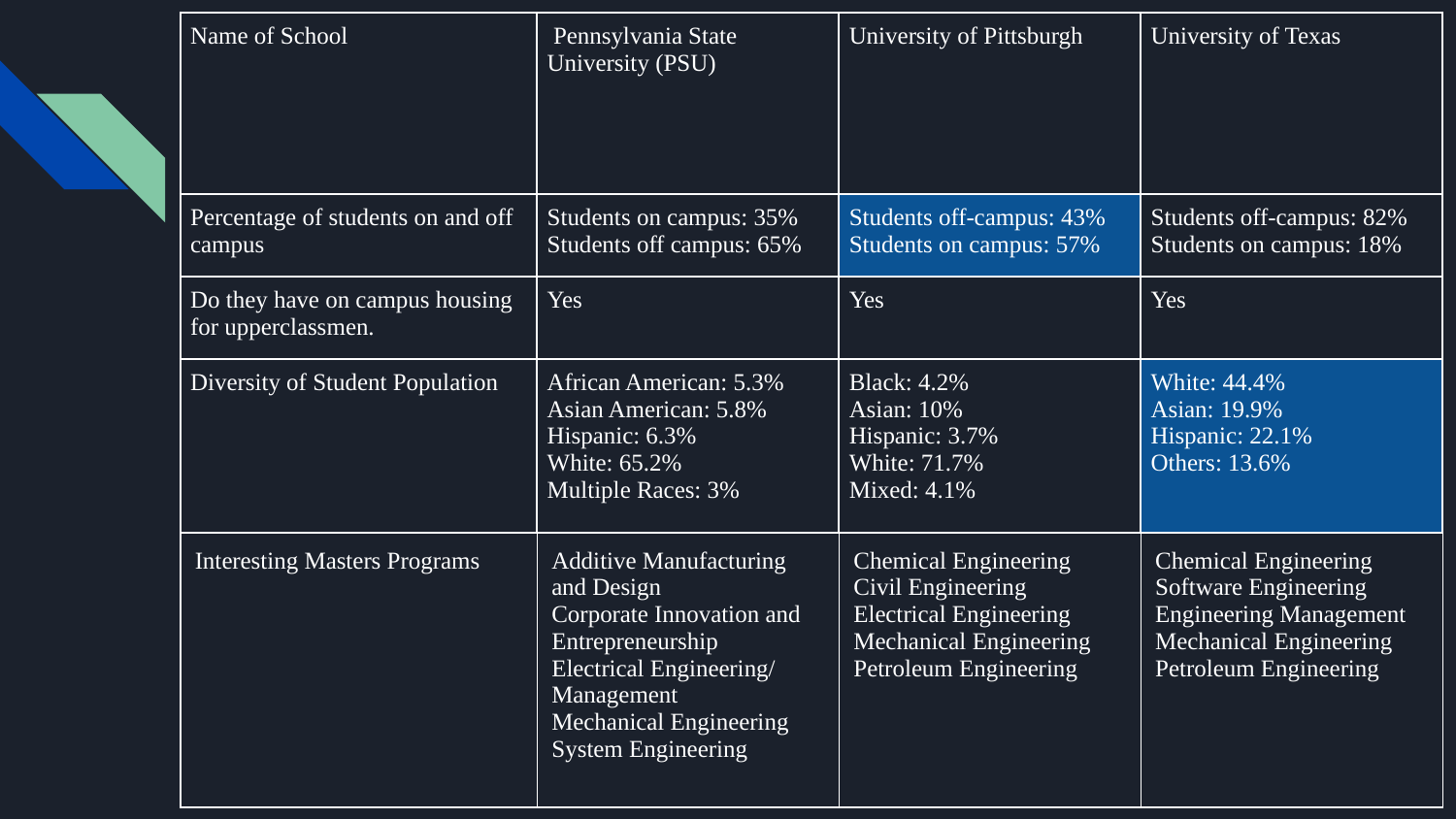

| Name of School | Pennsylvania State University (PSU) | University of Pittsburgh | University of Texas |
| --- | --- | --- | --- |
| Percentage of students on and off campus | Students on campus: 35% Students off campus: 65% | Students off-campus: 43% Students on campus: 57% | Students off-campus: 82% Students on campus: 18% |
| Do they have on campus housing for upperclassmen. | Yes | Yes | Yes |
| Diversity of Student Population | African American: 5.3% Asian American: 5.8% Hispanic: 6.3% White: 65.2% Multiple Races: 3% | Black: 4.2% Asian: 10% Hispanic: 3.7% White: 71.7% Mixed: 4.1% | White: 44.4% Asian: 19.9% Hispanic: 22.1% Others: 13.6% |
| Interesting Masters Programs | Additive Manufacturing and Design Corporate Innovation and Entrepreneurship Electrical Engineering/ Management Mechanical Engineering System Engineering | Chemical Engineering Civil Engineering Electrical Engineering Mechanical Engineering Petroleum Engineering | Chemical Engineering Software Engineering Engineering Management Mechanical Engineering Petroleum Engineering |